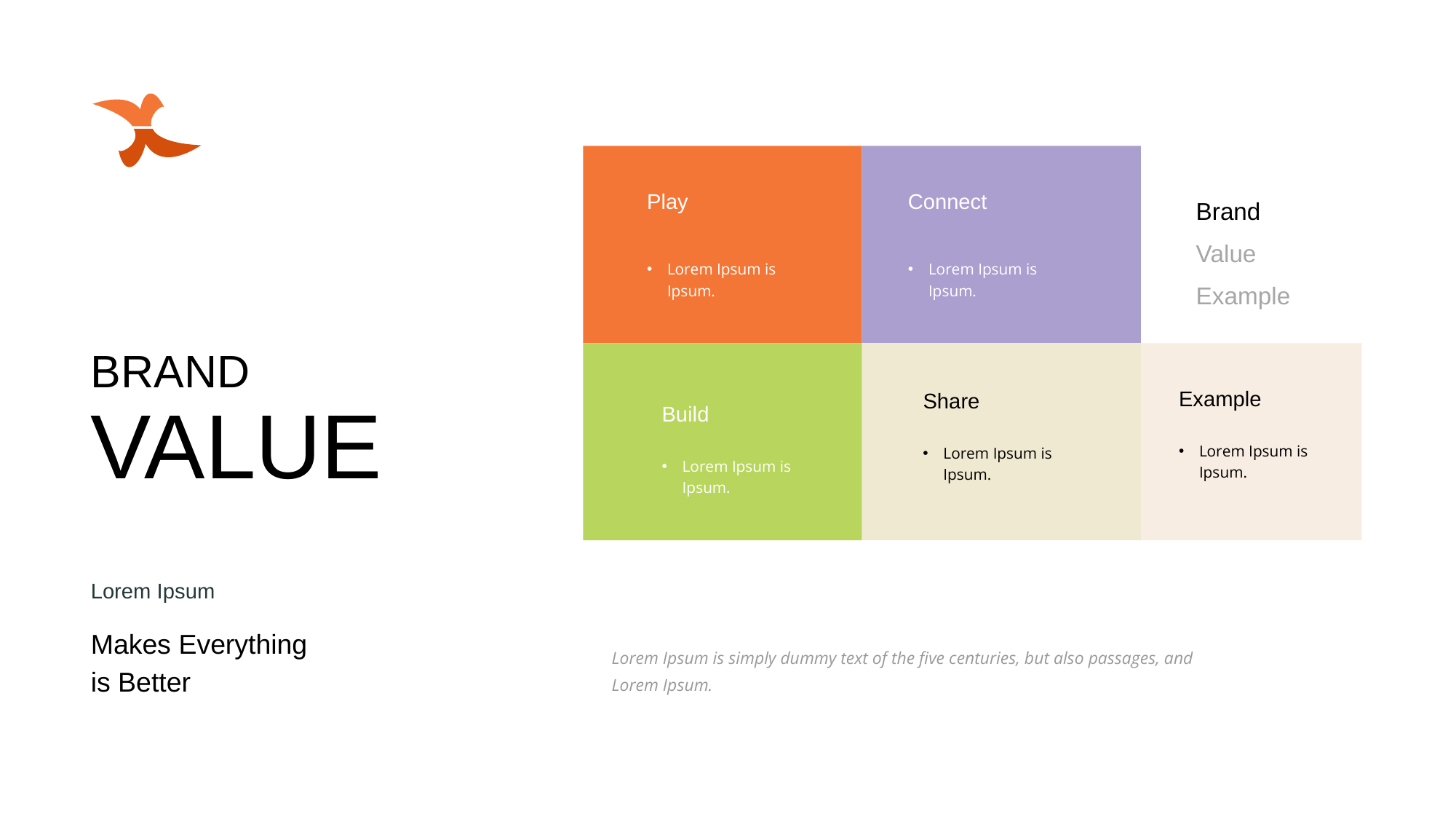

Brand Value
Example
Play
Lorem Ipsum is Ipsum.
Connect
Lorem Ipsum is Ipsum.
BRAND

Example
Lorem Ipsum is Ipsum.
Share
Lorem Ipsum is Ipsum.
VALUE
Build
Lorem Ipsum is Ipsum.
Lorem Ipsum
Makes Everything
is Better
Lorem Ipsum is simply dummy text of the five centuries, but also passages, and Lorem Ipsum.